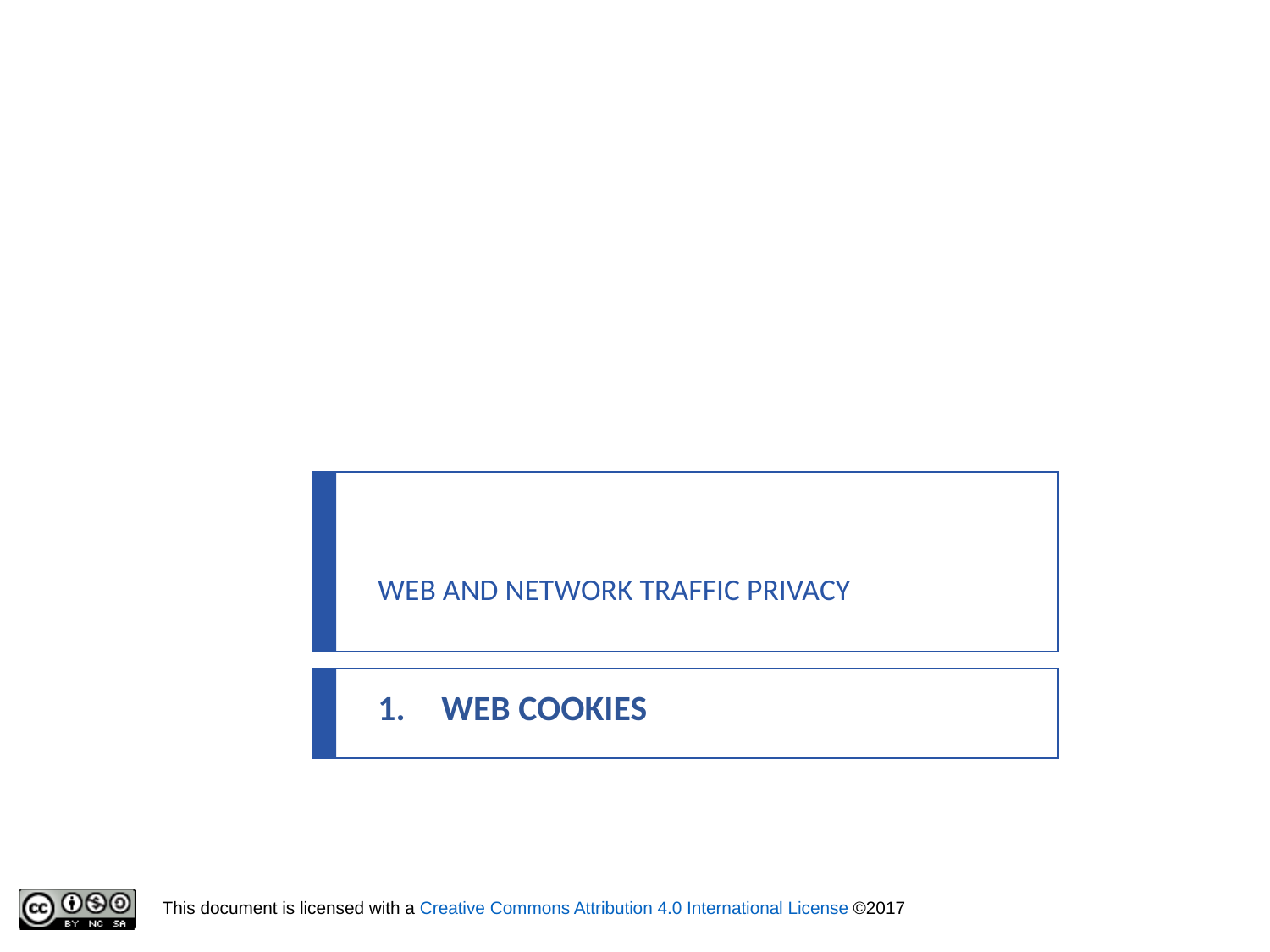

# WEB AND NETWORK TRAFFIC PRIVACY
WEB COOKIES